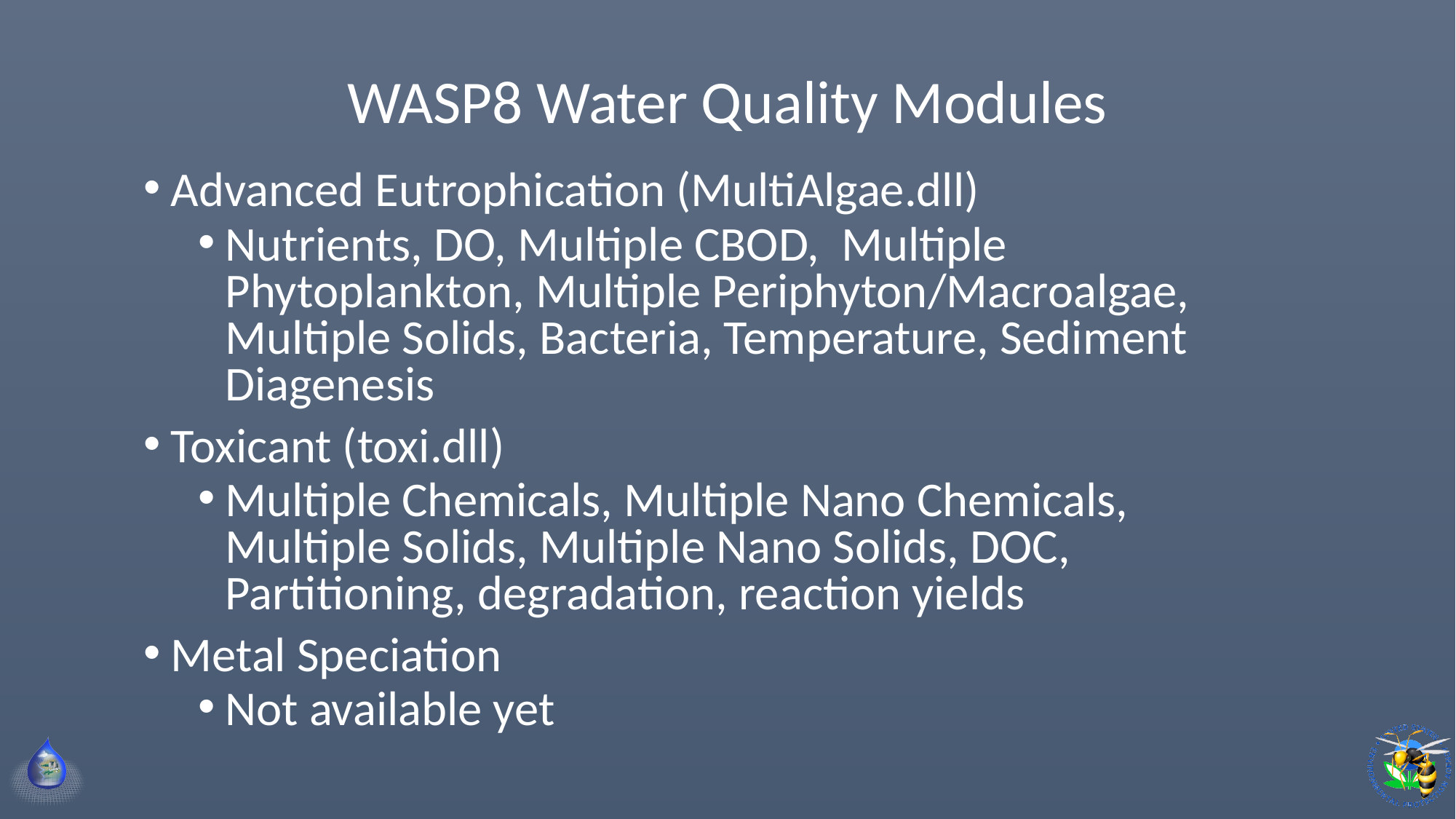

# WASP8 Water Quality Modules
Advanced Eutrophication (MultiAlgae.dll)
Nutrients, DO, Multiple CBOD,  Multiple Phytoplankton, Multiple Periphyton/Macroalgae, Multiple Solids, Bacteria, Temperature, Sediment Diagenesis
Toxicant (toxi.dll)
Multiple Chemicals, Multiple Nano Chemicals, Multiple Solids, Multiple Nano Solids, DOC,  Partitioning, degradation, reaction yields
Metal Speciation
Not available yet